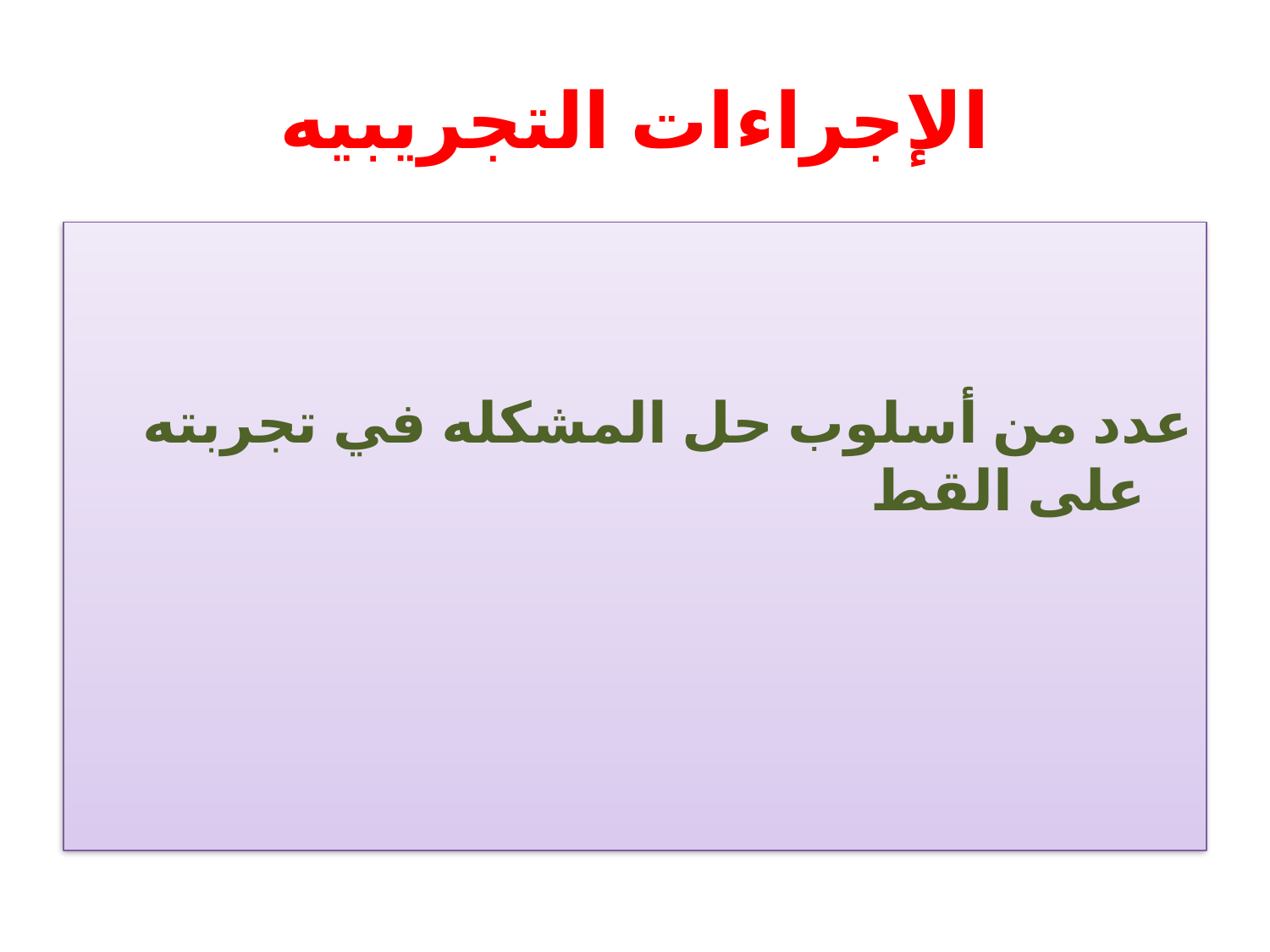

# الإجراءات التجريبيه

عدد من أسلوب حل المشكله في تجربته على القط